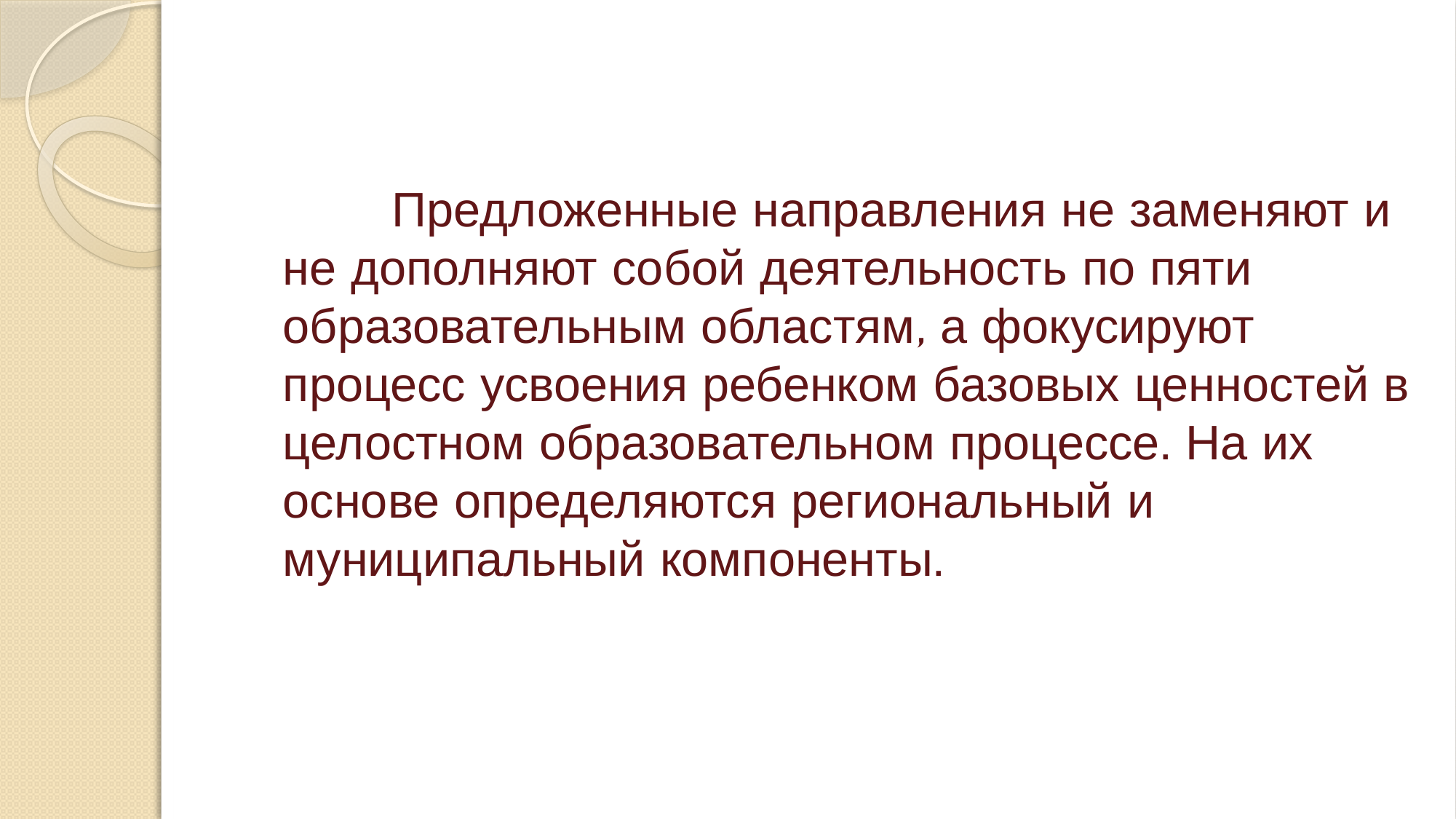

#
		Предложенные направления не заменяют и не дополняют собой деятельность по пяти образовательным областям, а фокусируют процесс усвоения ребенком базовых ценностей в целостном образовательном процессе. На их основе определяются региональный и муниципальный компоненты.